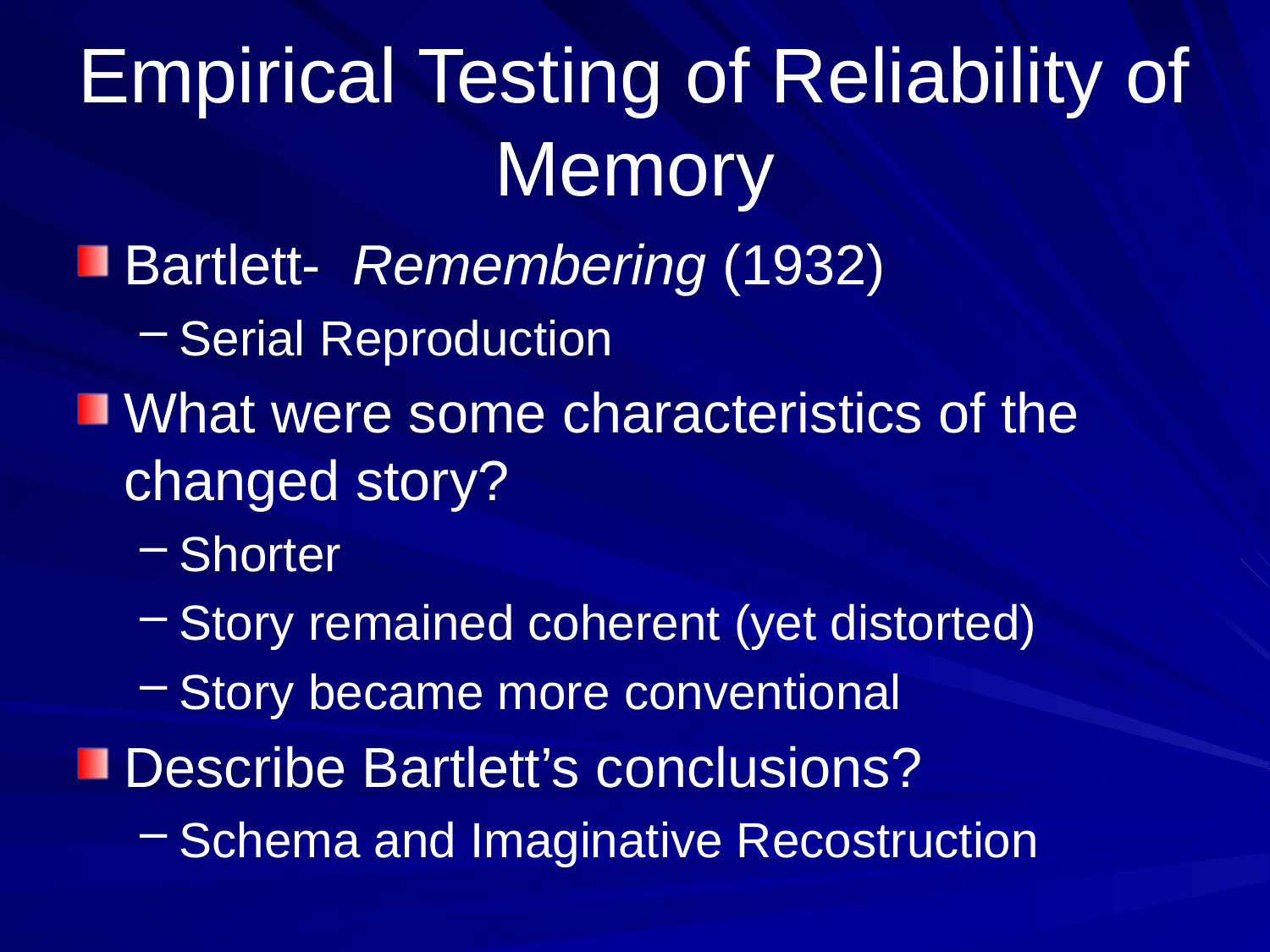

# Empirical Testing of Reliability of Memory
Bartlett-  Remembering (1932)
Serial Reproduction
What were some characteristics of the changed story?
Shorter
Story remained coherent (yet distorted)
Story became more conventional
Describe Bartlett’s conclusions?
Schema and Imaginative Recostruction